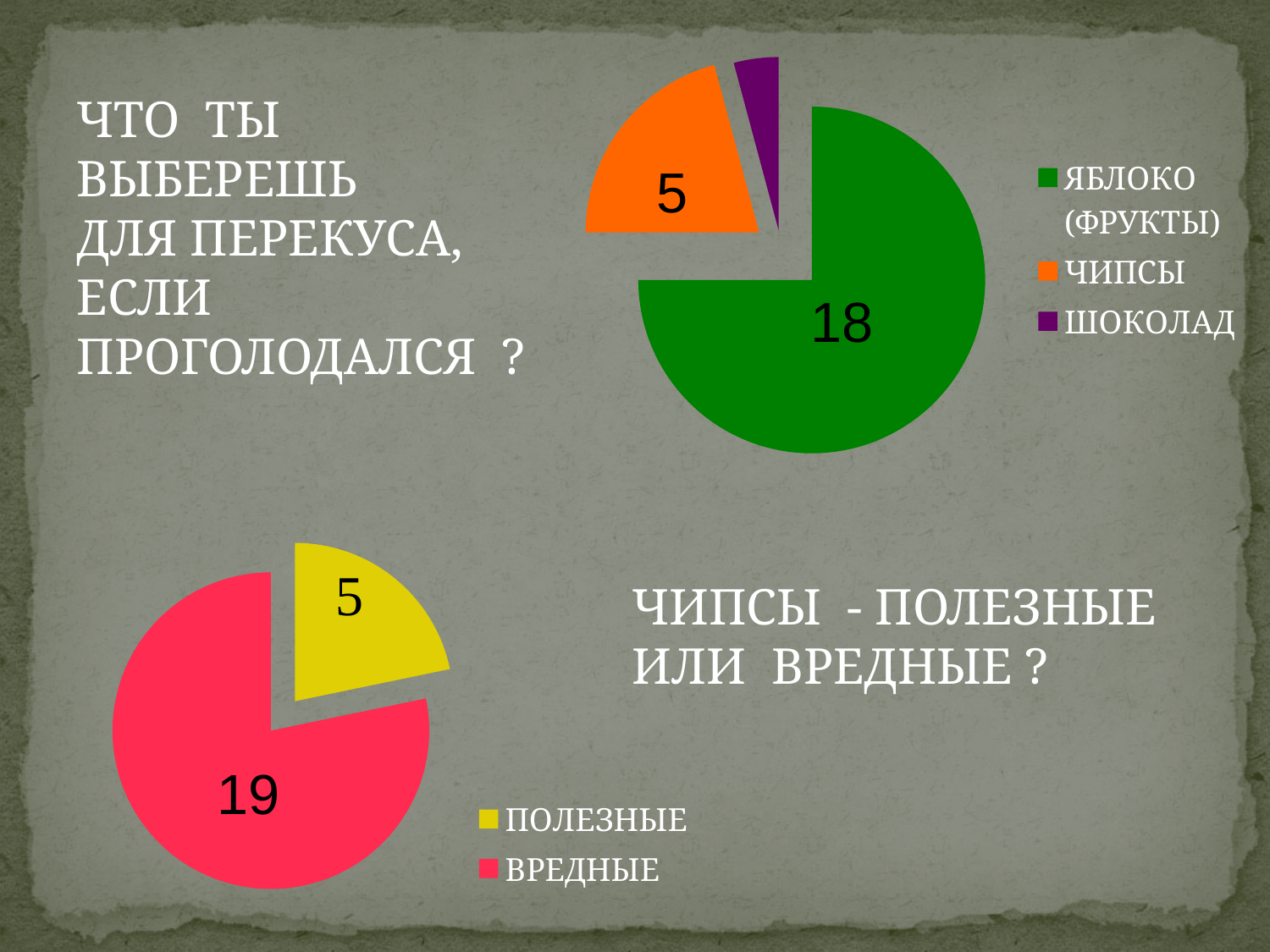

### Chart

| Category | Столбец1 |
|---|---|
| ЯБЛОКО (ФРУКТЫ) | 18.0 |
| ЧИПСЫ | 5.0 |
| ШОКОЛАД | 1.0 |
  ЧТО  ТЫ
  ВЫБЕРЕШЬ
  ДЛЯ ПЕРЕКУСА,
  ЕСЛИ
  ПРОГОЛОДАЛСЯ  ?
18

### Chart

| Category | Столбец1 |
|---|---|
| ПОЛЕЗНЫЕ | 5.0 |
| ВРЕДНЫЕ | 18.0 |
ЧИПСЫ  - ПОЛЕЗНЫЕ  ИЛИ  ВРЕДНЫЕ ?